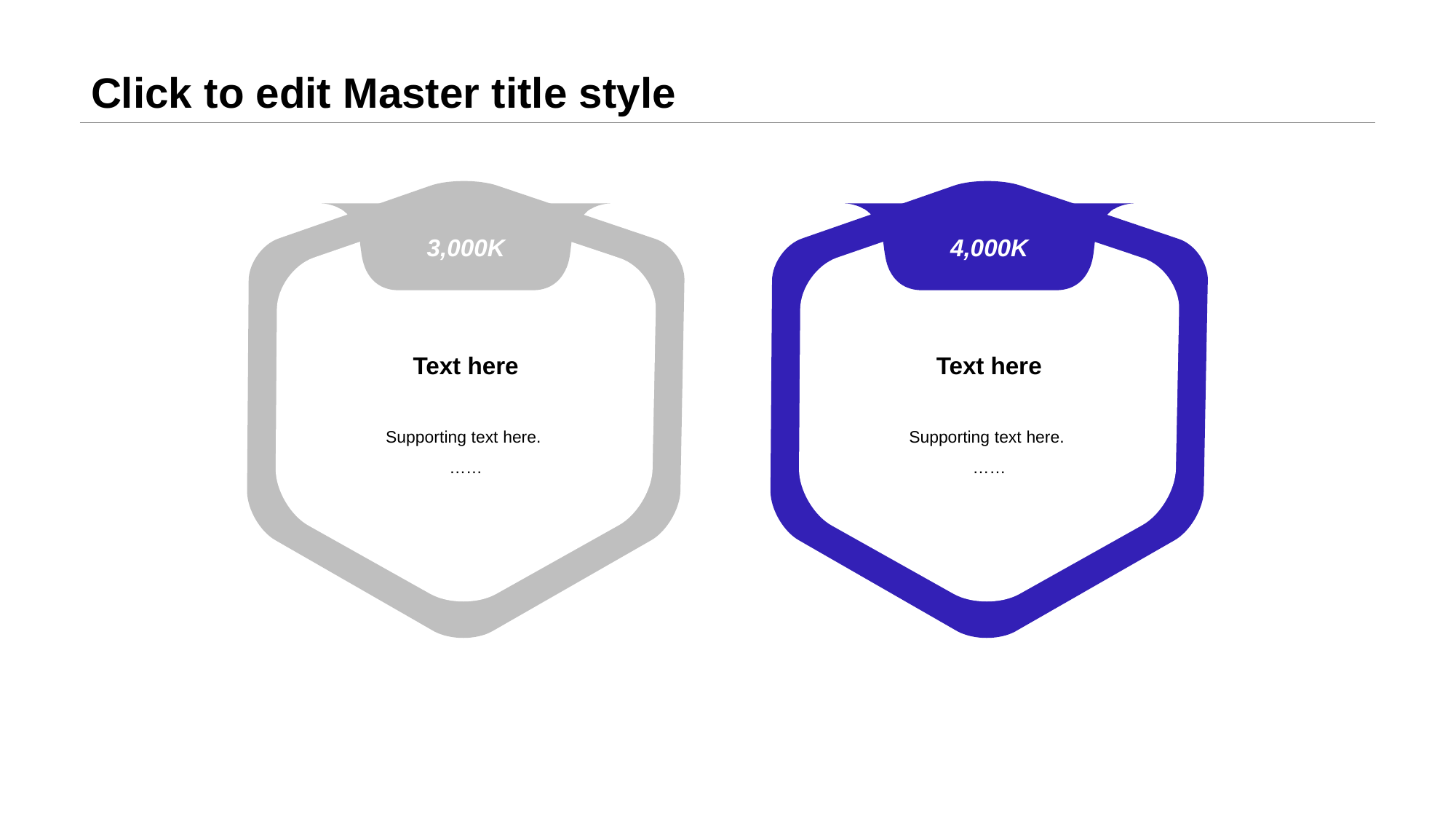

# Click to edit Master title style

3,000K

Text here
Supporting text here.
……

4,000K

Text here
Supporting text here.
……
28